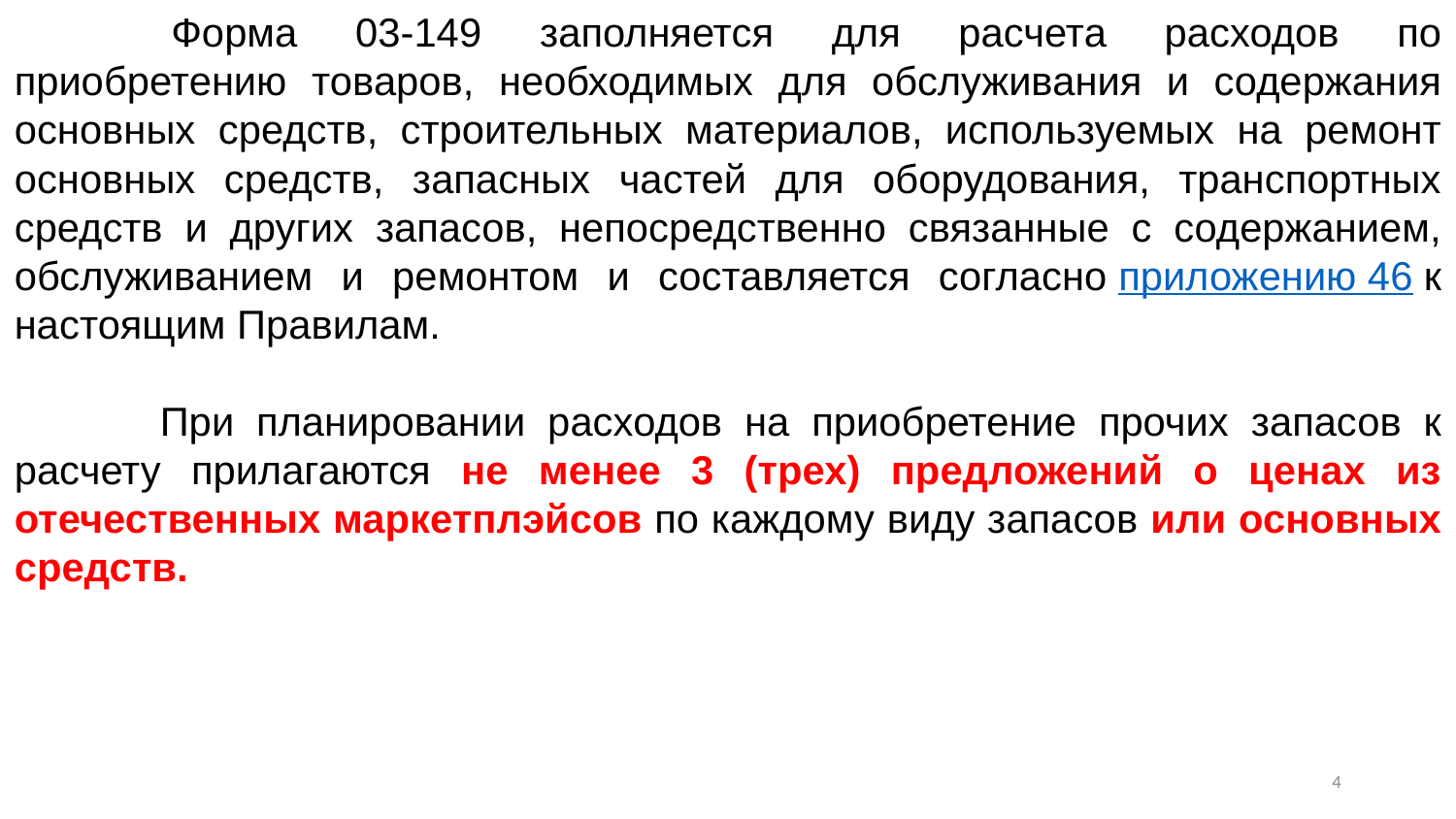

Форма 03-149 заполняется для расчета расходов по приобретению товаров, необходимых для обслуживания и содержания основных средств, строительных материалов, используемых на ремонт основных средств, запасных частей для оборудования, транспортных средств и других запасов, непосредственно связанные с содержанием, обслуживанием и ремонтом и составляется согласно приложению 46 к настоящим Правилам.

	При планировании расходов на приобретение прочих запасов к расчету прилагаются не менее 3 (трех) предложений о ценах из отечественных маркетплэйсов по каждому виду запасов или основных средств.
4